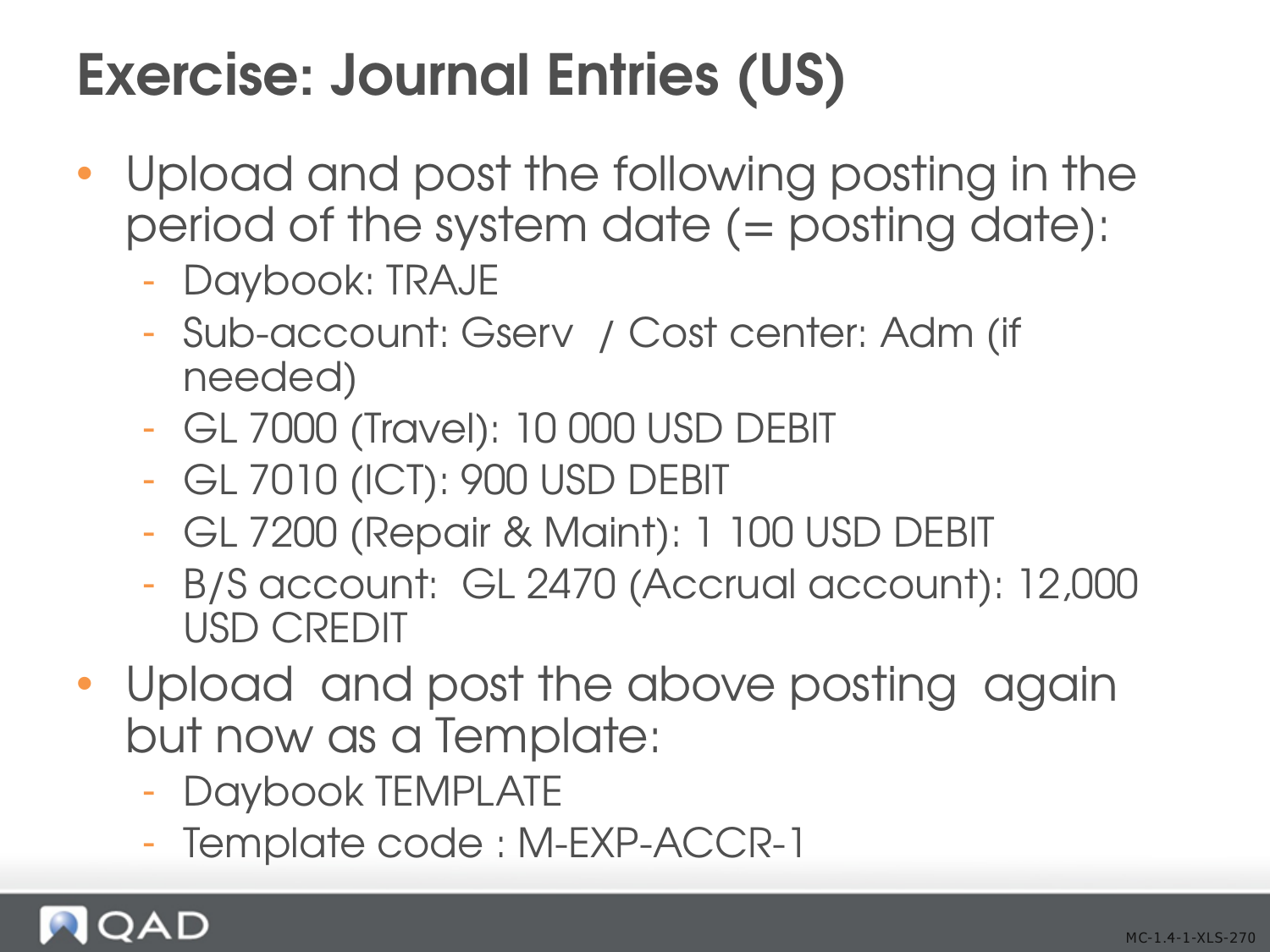

# Exercise: Journal Entries (US)
Upload and post the following posting in the period of the system date (= posting date):
Daybook: TRAJE
Sub-account: Gserv  / Cost center: Adm (if needed)
GL 7000 (Travel): 10 000 USD DEBIT
GL 7010 (ICT): 900 USD DEBIT
GL 7200 (Repair & Maint): 1 100 USD DEBIT
B/S account:  GL 2470 (Accrual account): 12,000 USD CREDIT
Upload  and post the above posting  again but now as a Template:
Daybook TEMPLATE
Template code : M-EXP-ACCR-1

MC-1.4-1-XLS-270